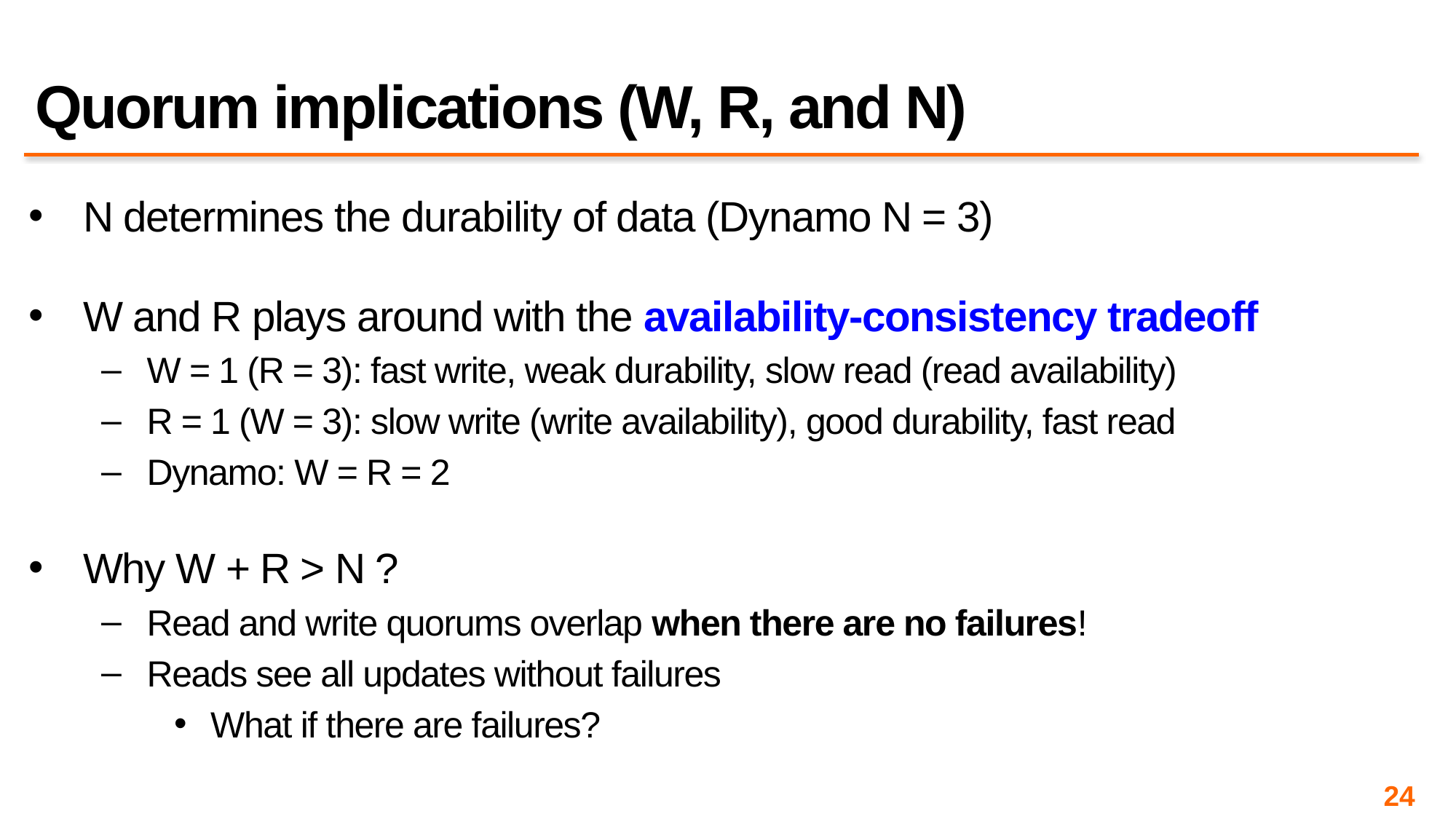

# Quorum implications (W, R, and N)
N determines the durability of data (Dynamo N = 3)
W and R plays around with the availability-consistency tradeoff
W = 1 (R = 3): fast write, weak durability, slow read (read availability)
R = 1 (W = 3): slow write (write availability), good durability, fast read
Dynamo: W = R = 2
Why W + R > N ?
Read and write quorums overlap when there are no failures!
Reads see all updates without failures
What if there are failures?

24